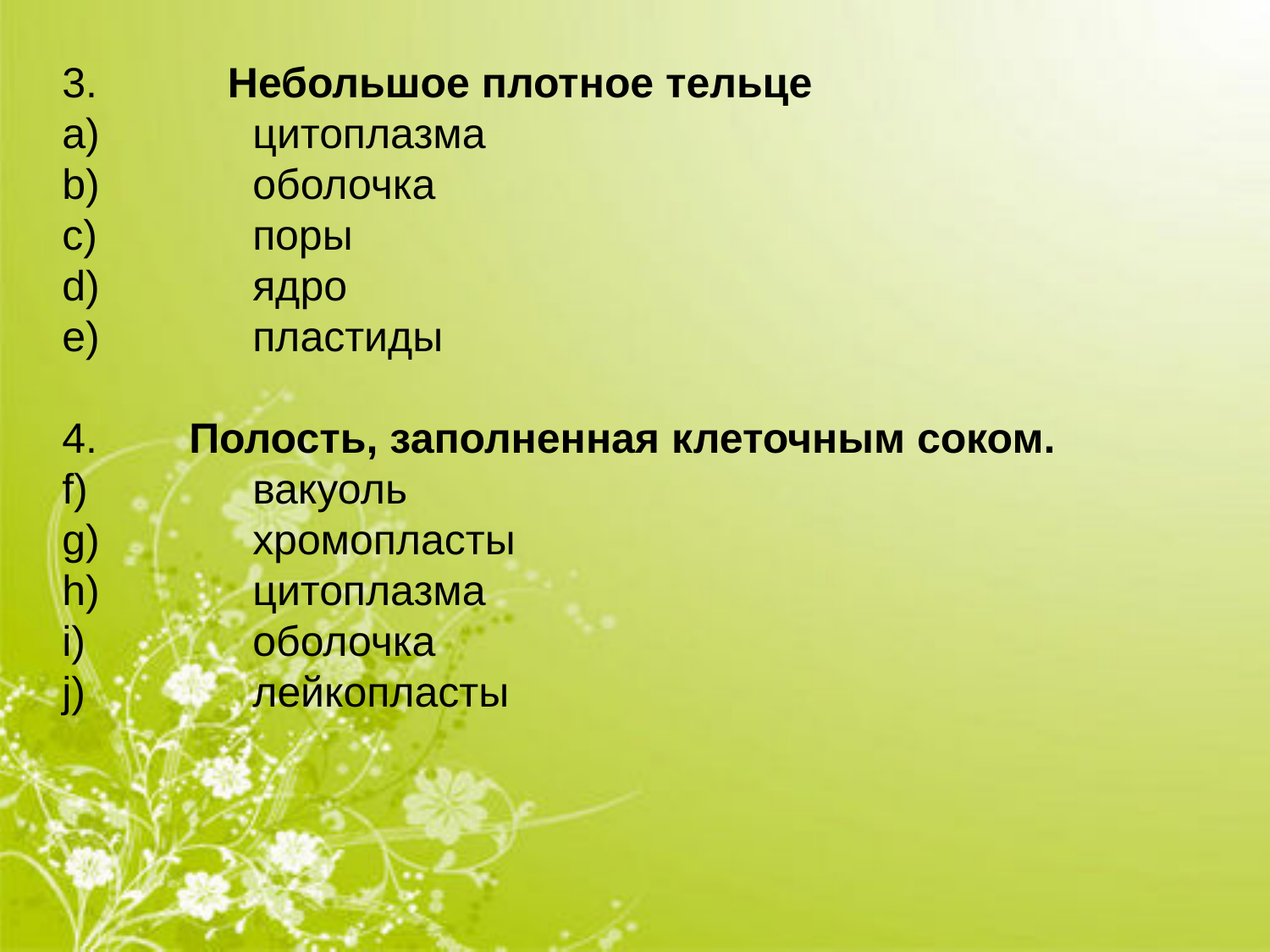

3.           Небольшое плотное тельце
	цитоплазма
	оболочка
	поры
	ядро
	пластиды

4. 	Полость, заполненная клеточным соком.
	вакуоль
	хромопласты
	цитоплазма
	оболочка
	лейкопласты